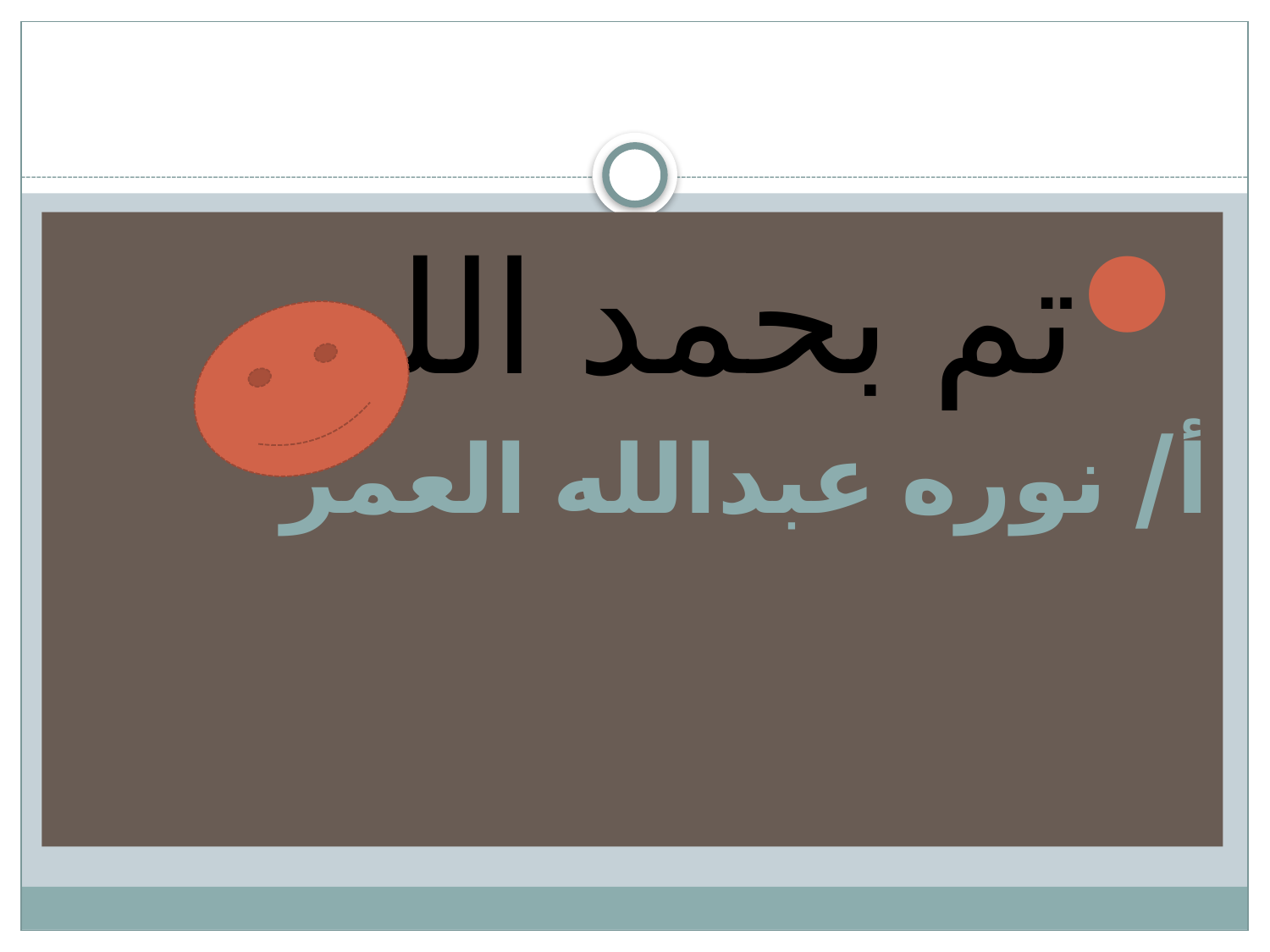

#
تم بحمد الله

أ/ نوره عبدالله العمر